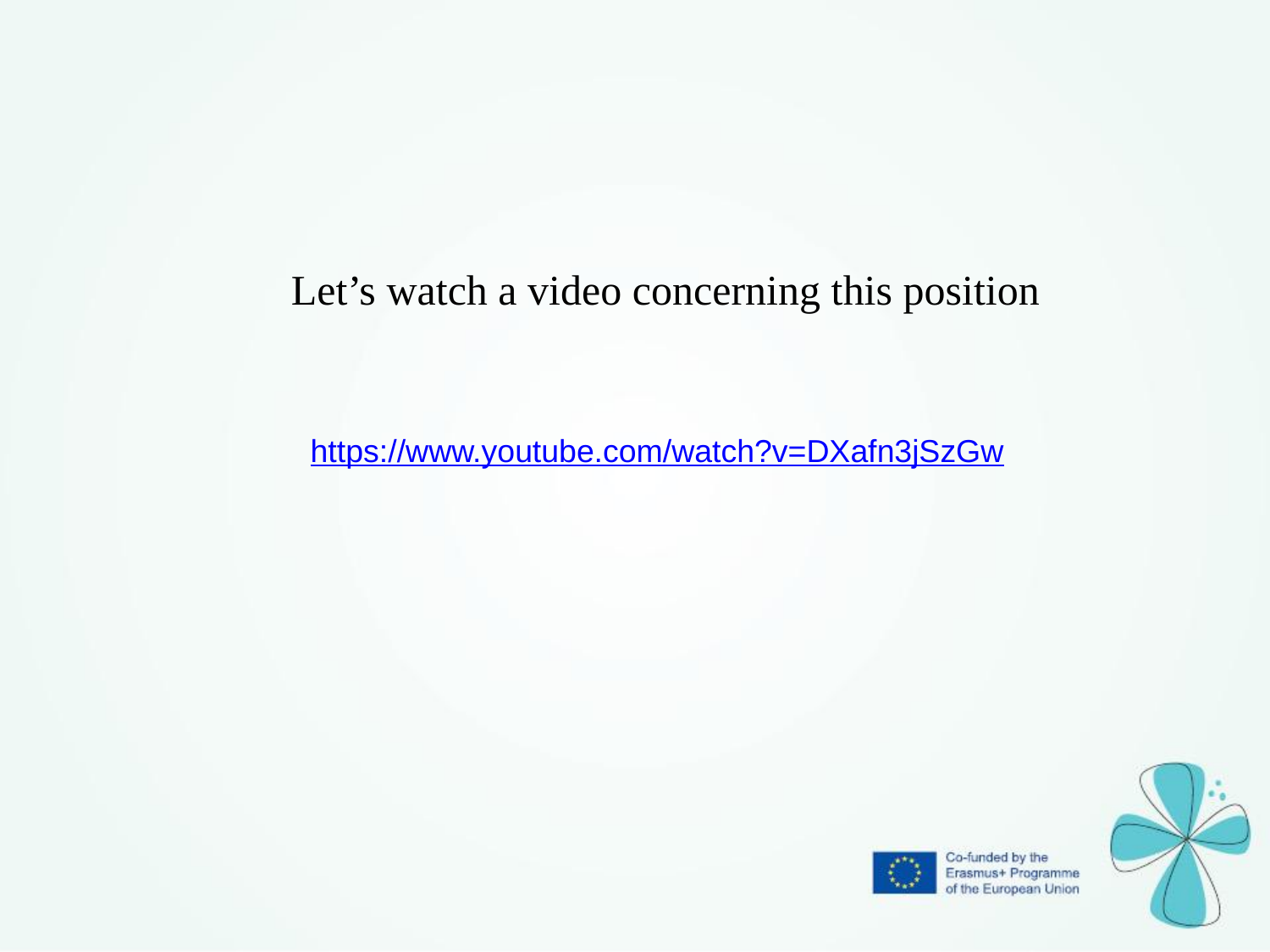

Let’s watch a video concerning this position
https://www.youtube.com/watch?v=DXafn3jSzGw